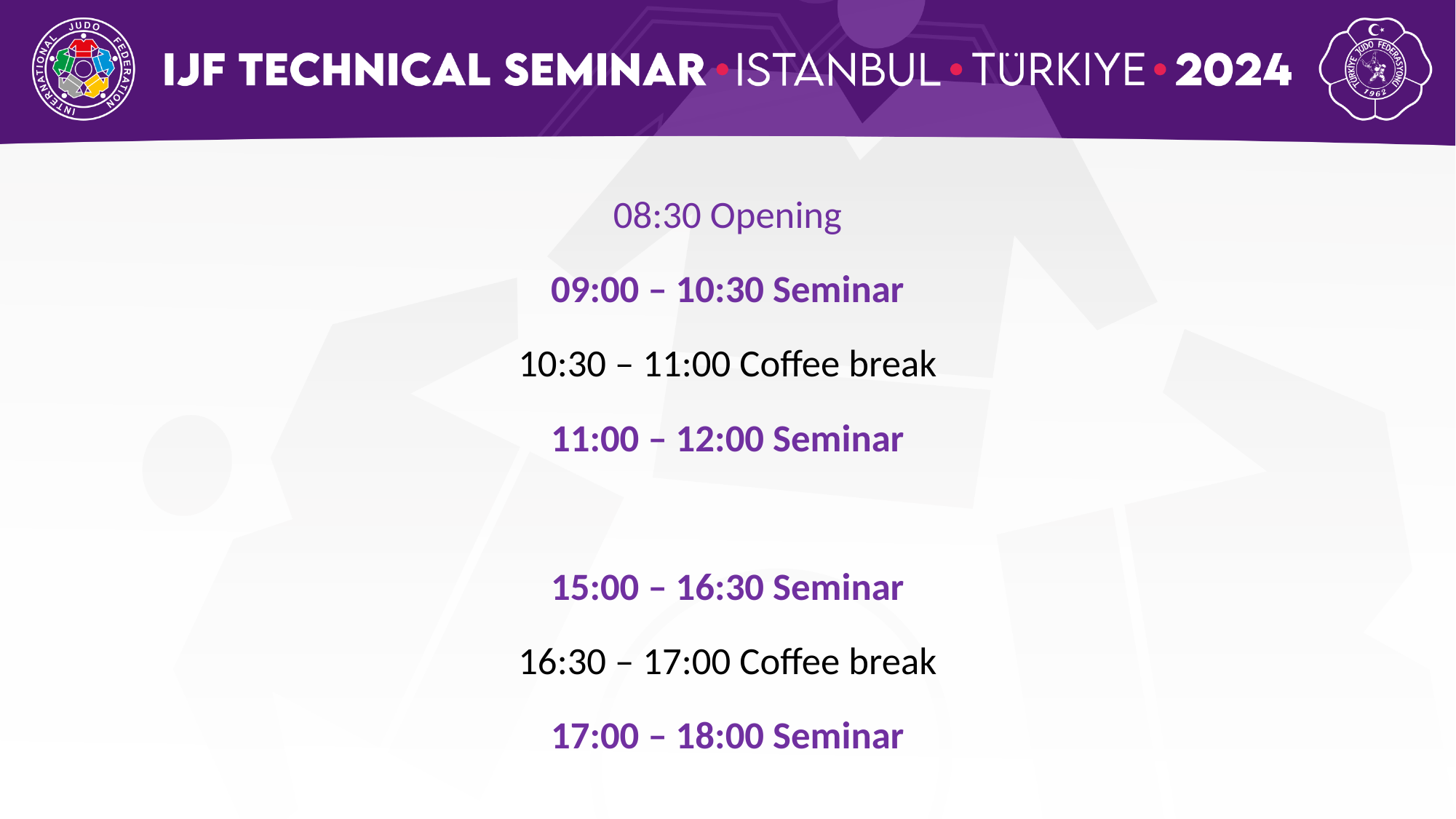

08:30 Opening
09:00 – 10:30 Seminar
10:30 – 11:00 Coffee break
11:00 – 12:00 Seminar

15:00 – 16:30 Seminar
16:30 – 17:00 Coffee break
17:00 – 18:00 Seminar